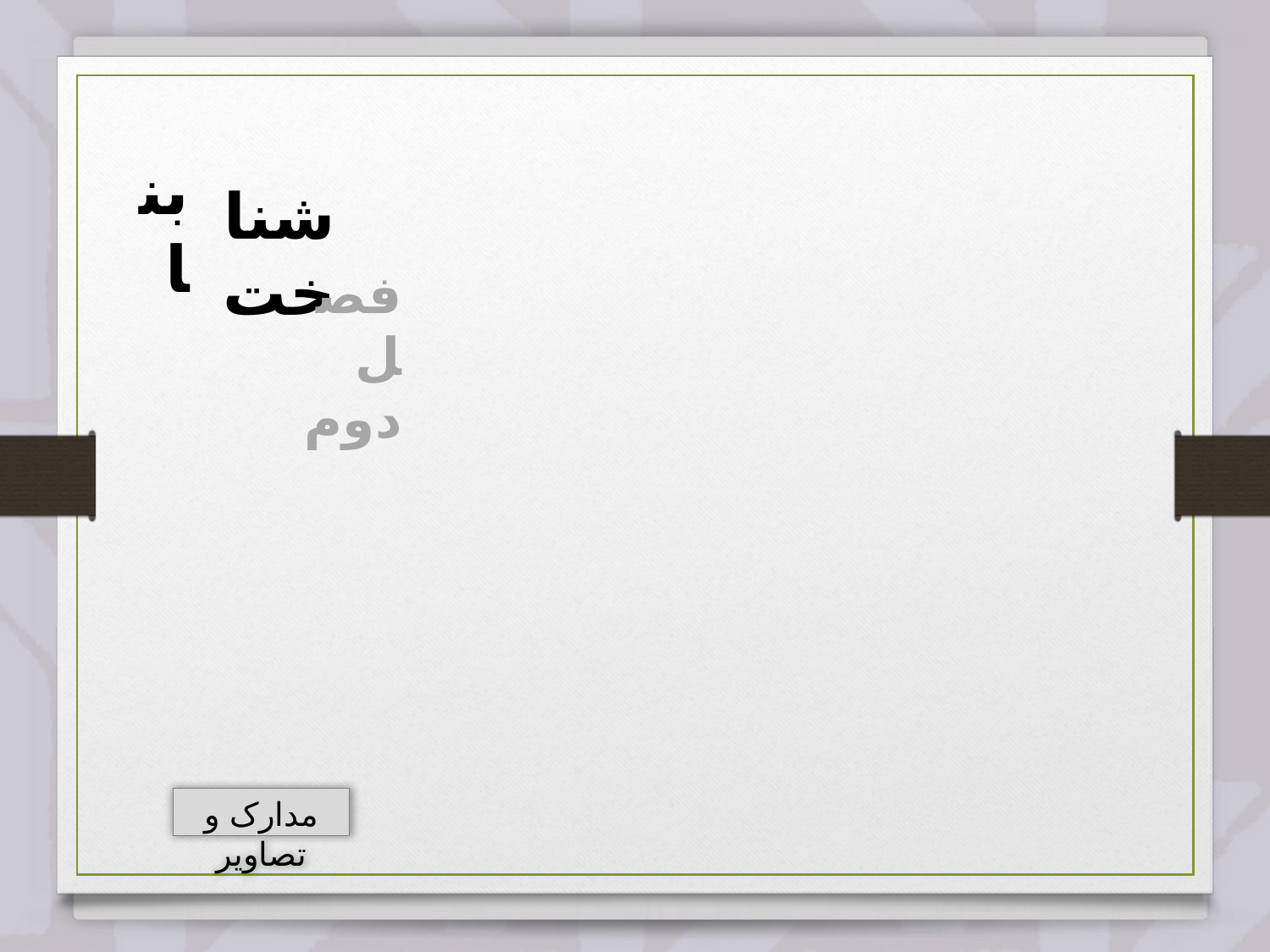

بنا
شناخت
فصل دوم
مدارک و تصاویر